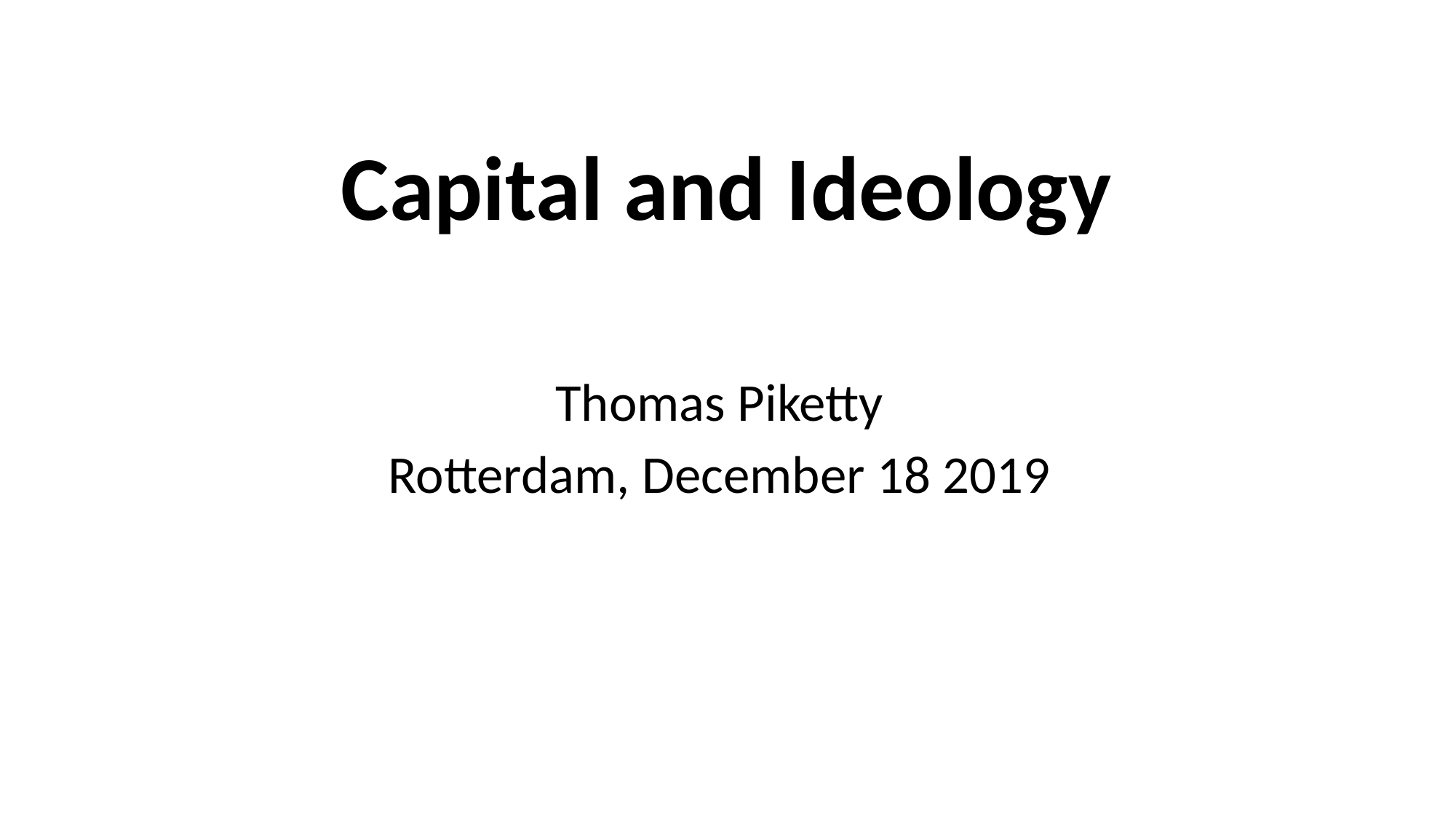

# Capital and Ideology
Thomas Piketty
Rotterdam, December 18 2019